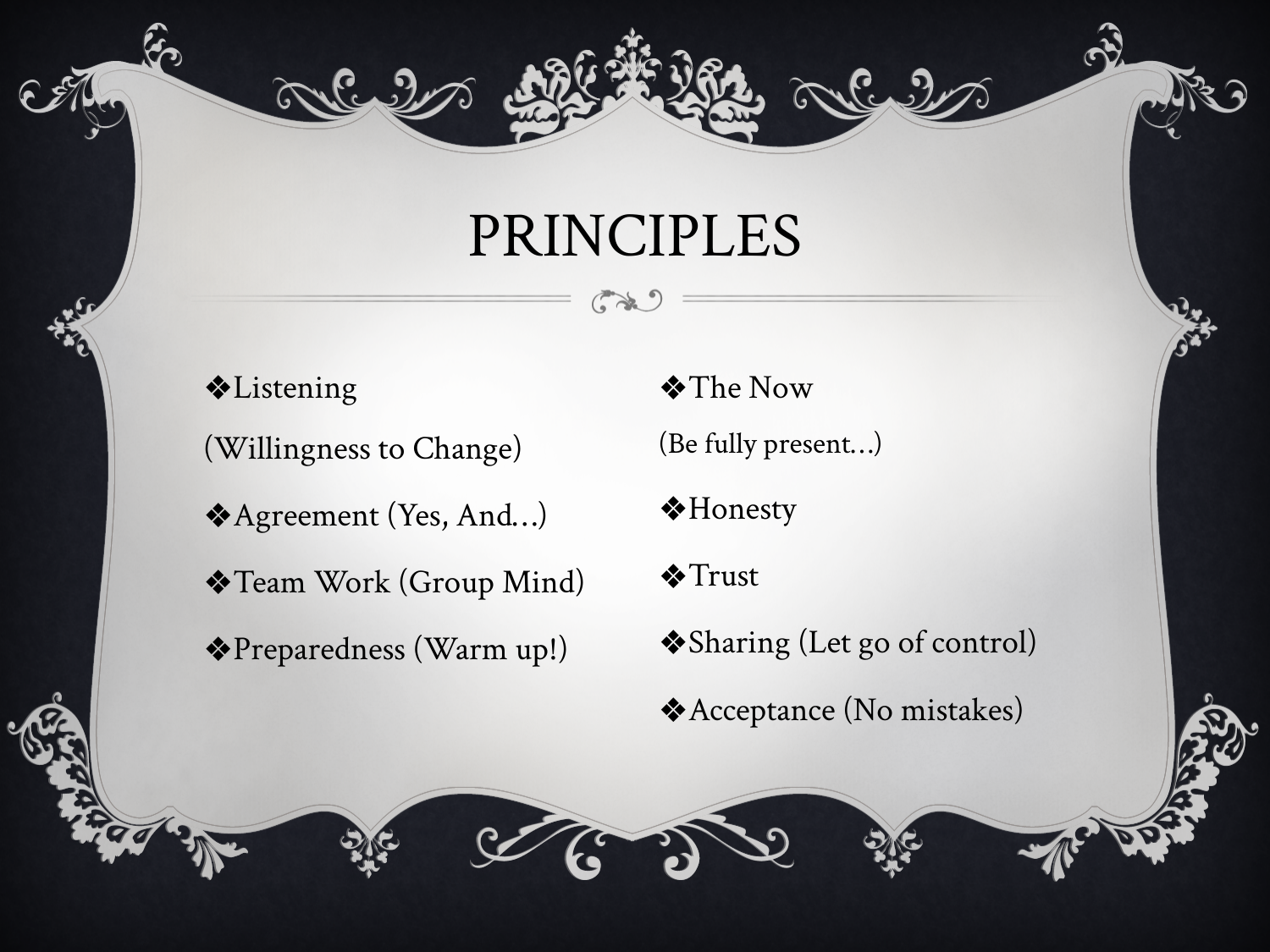

# PRINCIPLES
Listening
(Willingness to Change)
Agreement (Yes, And…)
Team Work (Group Mind)
Preparedness (Warm up!)

The Now
(Be fully present…)
Honesty
Trust
Sharing (Let go of control)
Acceptance (No mistakes)